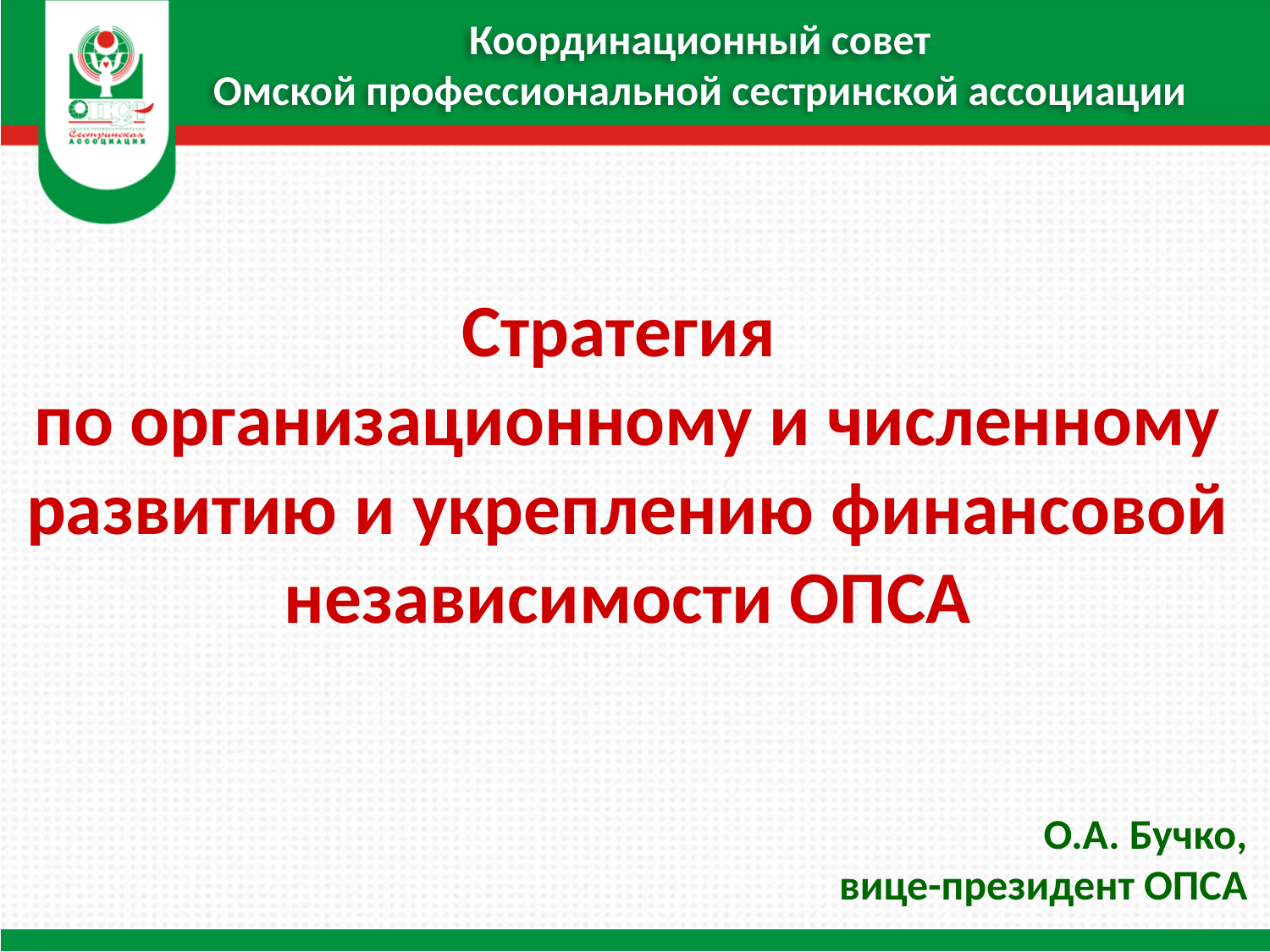

Координационный совет
Омской профессиональной сестринской ассоциации
Стратегия
по организационному и численному развитию и укреплению финансовой независимости ОПСА
О.А. Бучко,
вице-президент ОПСА